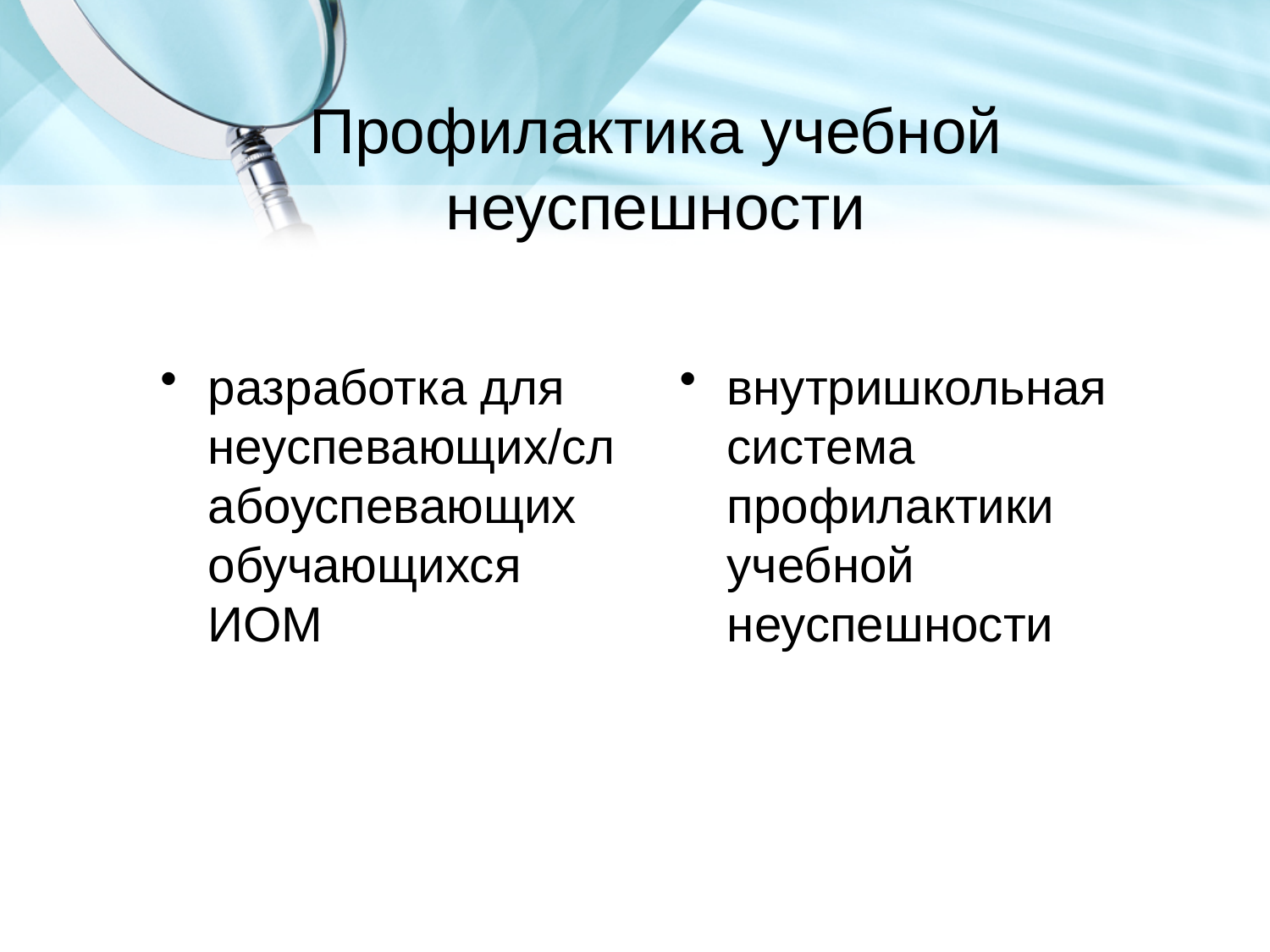

# Профилактика учебной неуспешности
разработка для неуспевающих/слабоуспевающих  обучающихся ИОМ
внутришкольная система профилактики учебной неуспешности